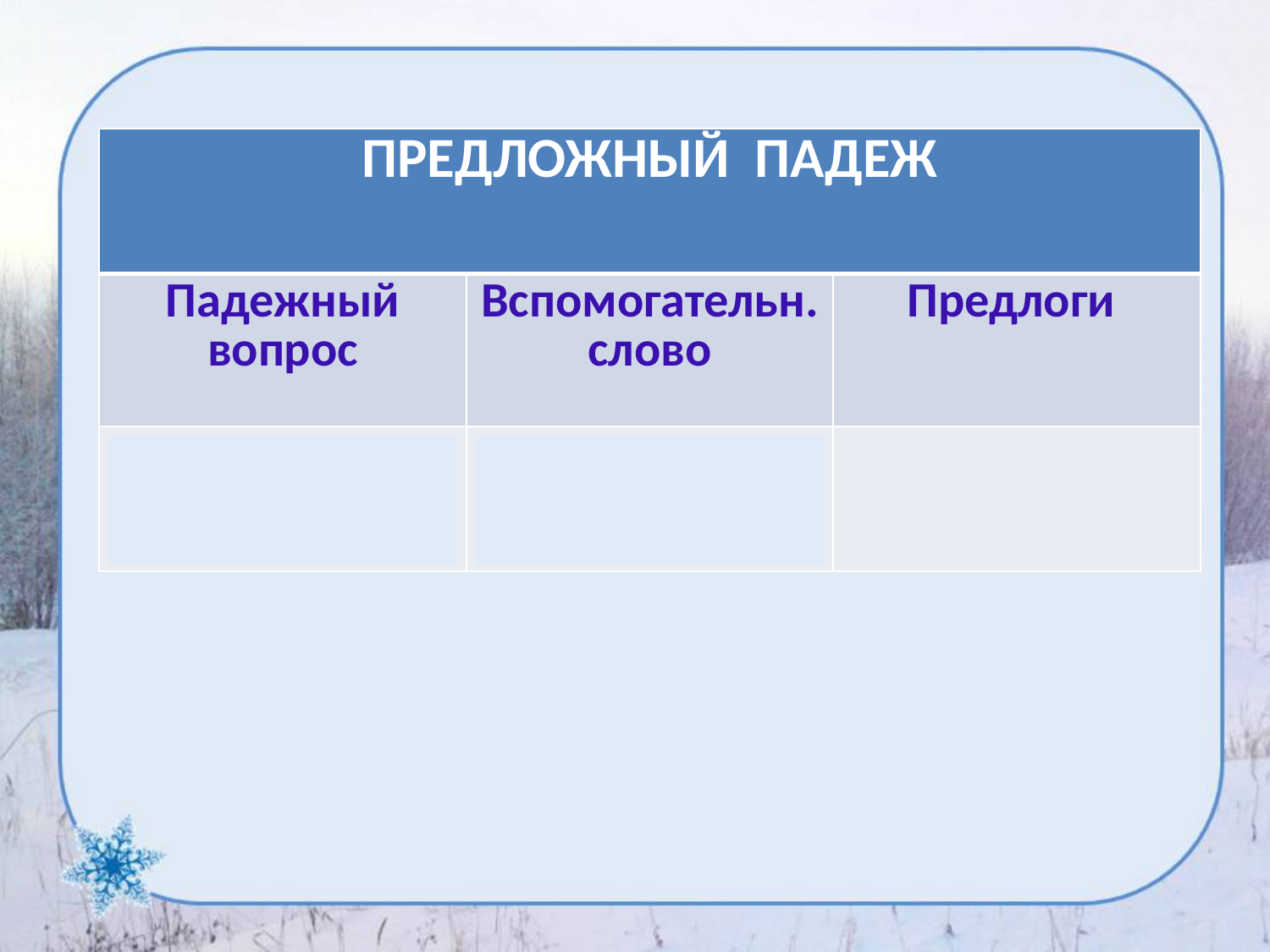

| ПРЕДЛОЖНЫЙ ПАДЕЖ |  |  |
| --- | --- | --- |
| Падежный вопрос | Вспомогательн. слово | Предлоги |
|  |  |  |

О ком?
О чём?

думаю